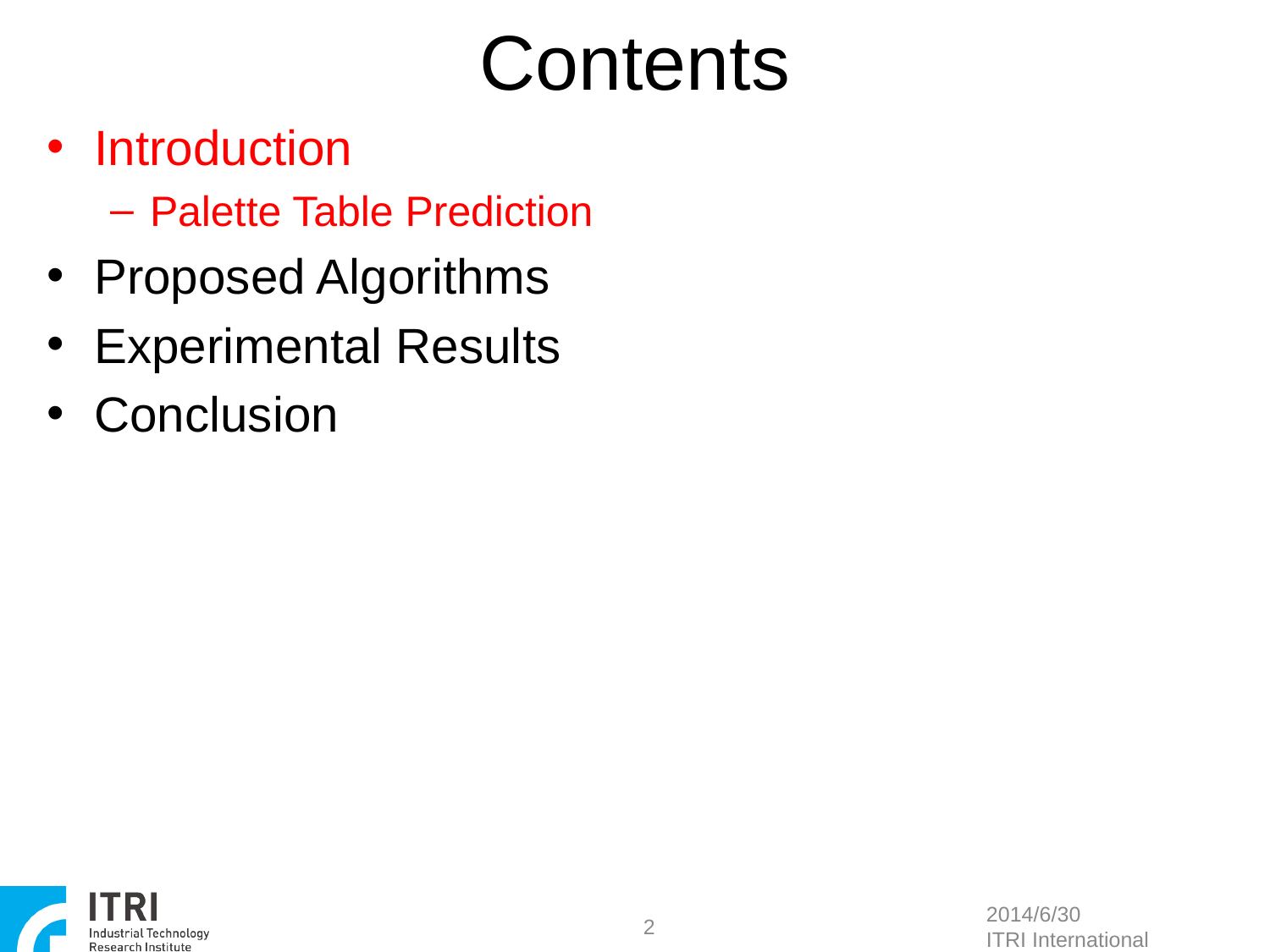

Contents
Introduction
Palette Table Prediction
Proposed Algorithms
Experimental Results
Conclusion
2
2014/6/30
ITRI International